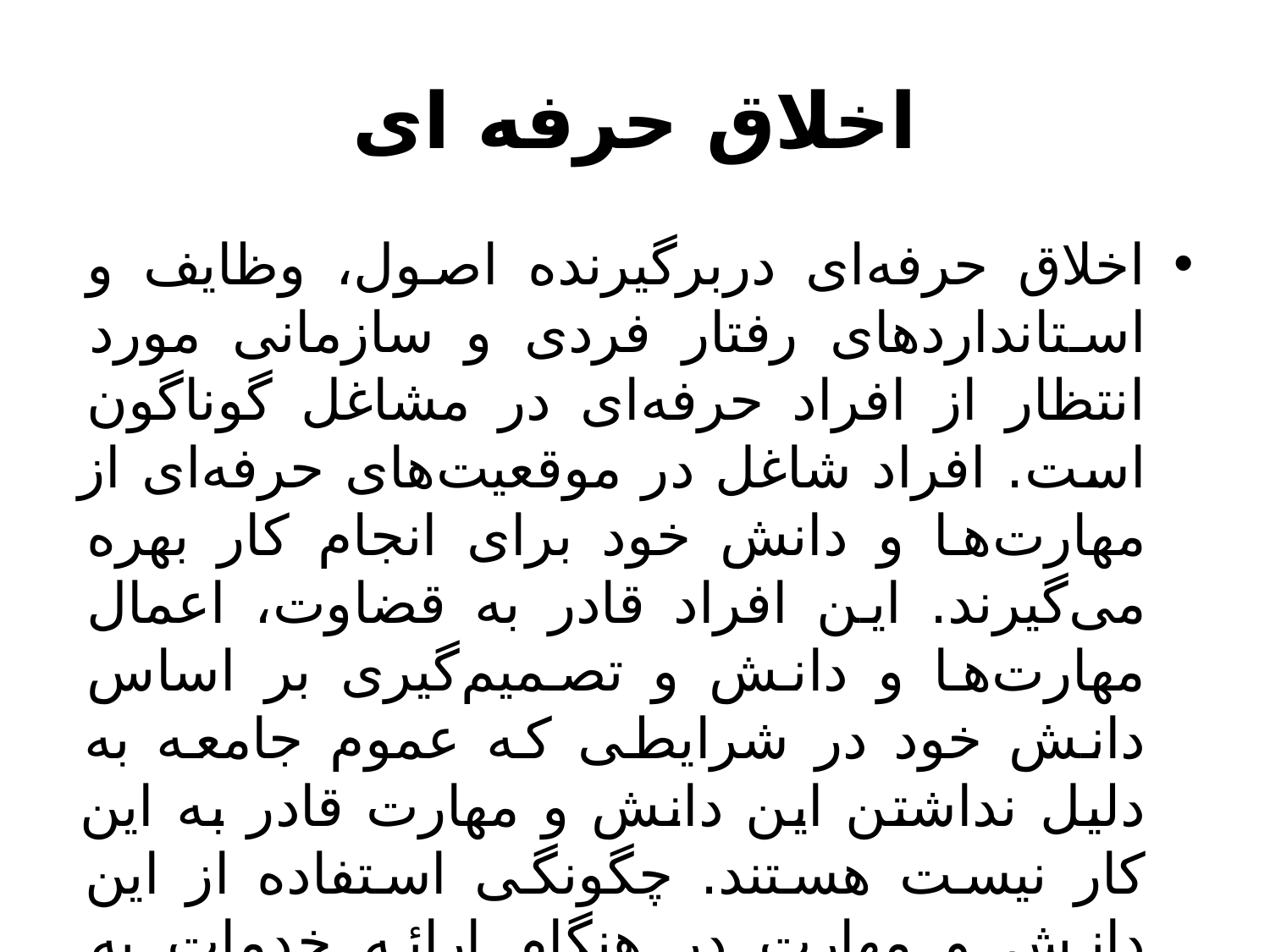

# اخلاق حرفه ای
اخلاق حرفه‌ای دربرگیرنده اصول، وظایف و استانداردهای رفتار فردی و سازمانی مورد انتظار از افراد حرفه‌ای در مشاغل گوناگون است. افراد شاغل در موقعیت‌های حرفه‌ای از مهارت‌ها و دانش خود برای انجام کار بهره می‌گیرند. این افراد قادر به قضاوت، اعمال مهارت‌ها و دانش و تصمیم‌گیری بر اساس دانش خود در شرایطی که عموم جامعه به دلیل نداشتن این دانش و مهارت قادر به این کار نیست هستند. چگونگی استفاده از این دانش و مهارت در هنگام ارائه خدمات به جامعه یک مسئله اخلاقی و موضوع اخلاق حرفه‌ای است.